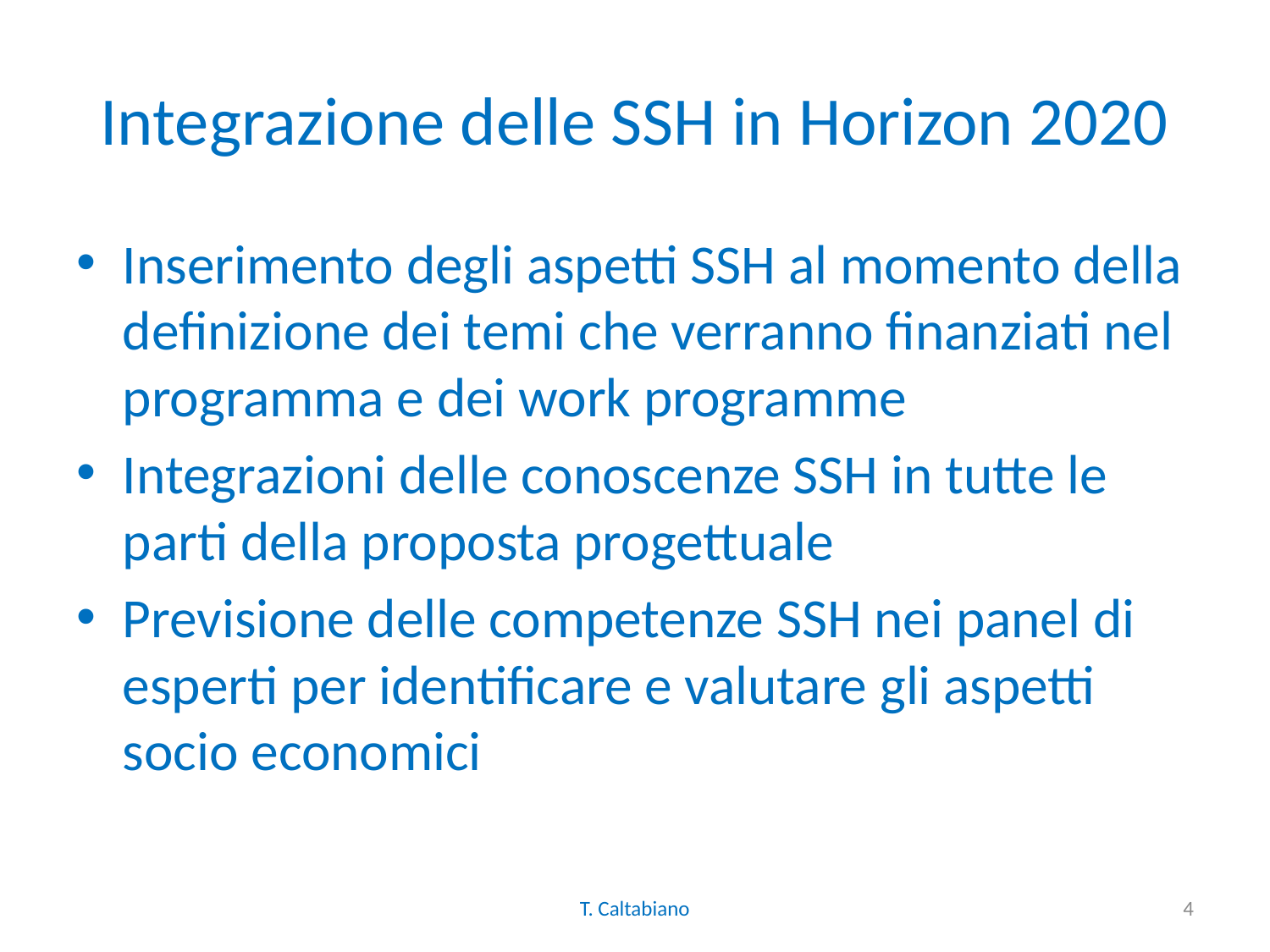

# Integrazione delle SSH in Horizon 2020
Inserimento degli aspetti SSH al momento della definizione dei temi che verranno finanziati nel programma e dei work programme
Integrazioni delle conoscenze SSH in tutte le parti della proposta progettuale
Previsione delle competenze SSH nei panel di esperti per identificare e valutare gli aspetti socio economici

T. Caltabiano
4